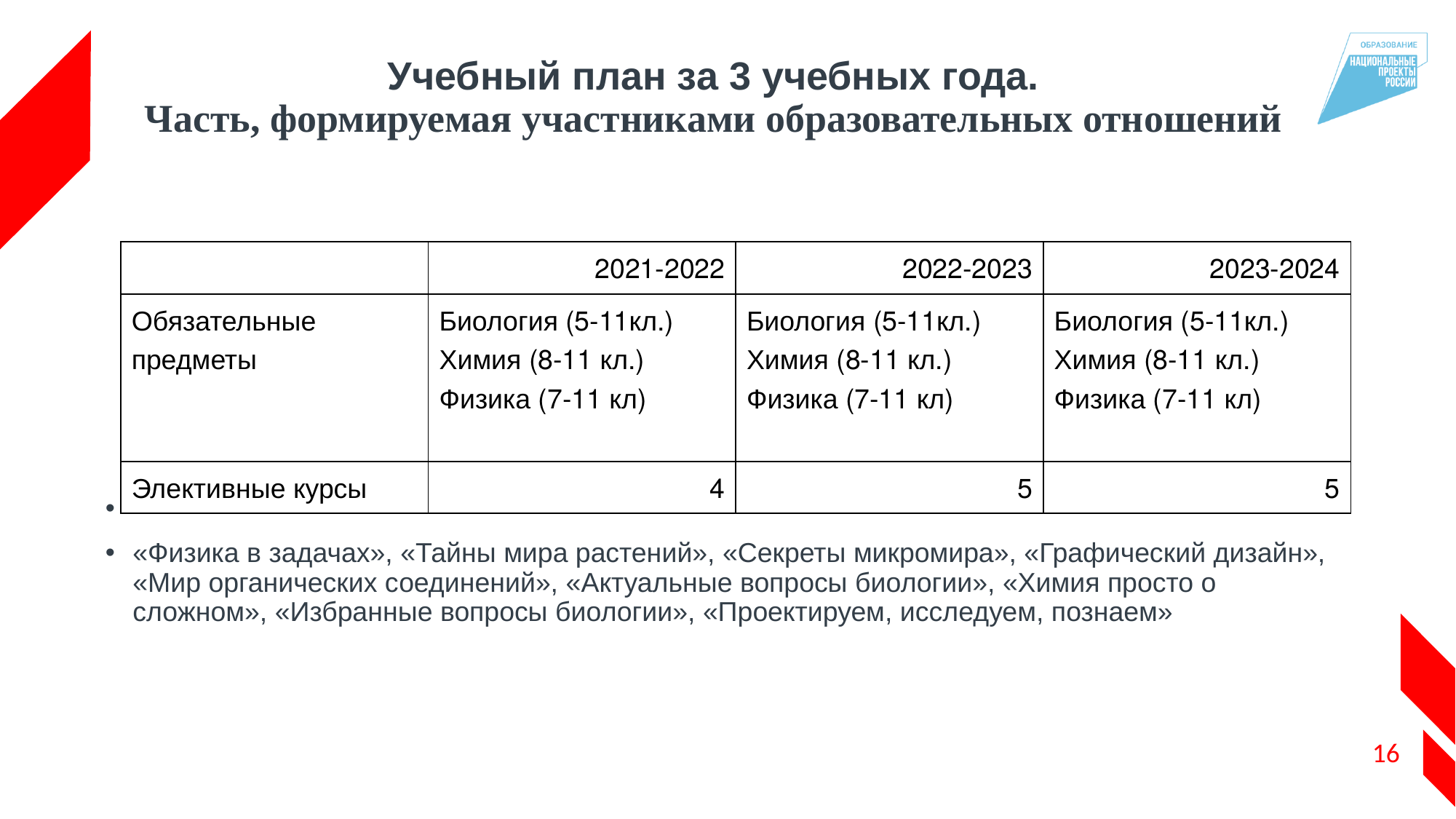

# Учебный план за 3 учебных года. Часть, формируемая участниками образовательных отношений

«Физика в задачах», «Тайны мира растений», «Секреты микромира», «Графический дизайн», «Мир органических соединений», «Актуальные вопросы биологии», «Химия просто о сложном», «Избранные вопросы биологии», «Проектируем, исследуем, познаем»
|  | 2021-2022 | 2022-2023 | 2023-2024 |
| --- | --- | --- | --- |
| Обязательные предметы | Биология (5-11кл.) Химия (8-11 кл.) Физика (7-11 кл) | Биология (5-11кл.) Химия (8-11 кл.) Физика (7-11 кл) | Биология (5-11кл.) Химия (8-11 кл.) Физика (7-11 кл) |
| Элективные курсы | 4 | 5 | 5 |